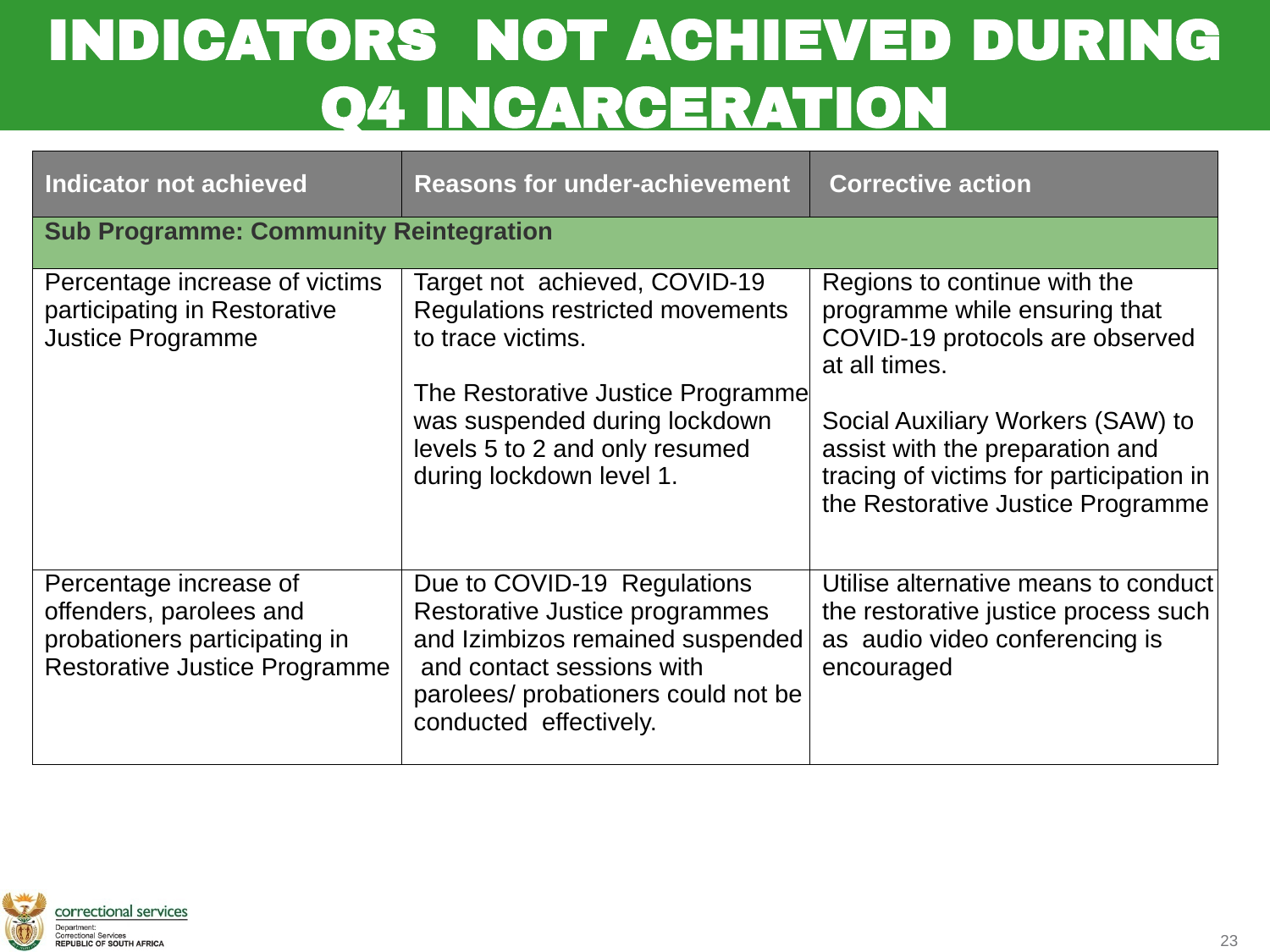

INDICATORS  NOT ACHIEVED DURING Q4 INCARCERATION
| Indicator not achieved | Reasons for under-achievement | Corrective action |
| --- | --- | --- |
| Sub Programme: Community Reintegration |  |  |
| Percentage increase of victims participating in Restorative Justice Programme | Target not achieved, COVID-19 Regulations restricted movements to trace victims. The Restorative Justice Programme was suspended during lockdown levels 5 to 2 and only resumed during lockdown level 1. | Regions to continue with the programme while ensuring that COVID-19 protocols are observed at all times. Social Auxiliary Workers (SAW) to assist with the preparation and tracing of victims for participation in the Restorative Justice Programme |
| Percentage increase of offenders, parolees and probationers participating in Restorative Justice Programme | Due to COVID-19  Regulations Restorative Justice programmes and Izimbizos remained suspended  and contact sessions with parolees/ probationers could not be conducted  effectively. | Utilise alternative means to conduct the restorative justice process such as audio video conferencing is encouraged |